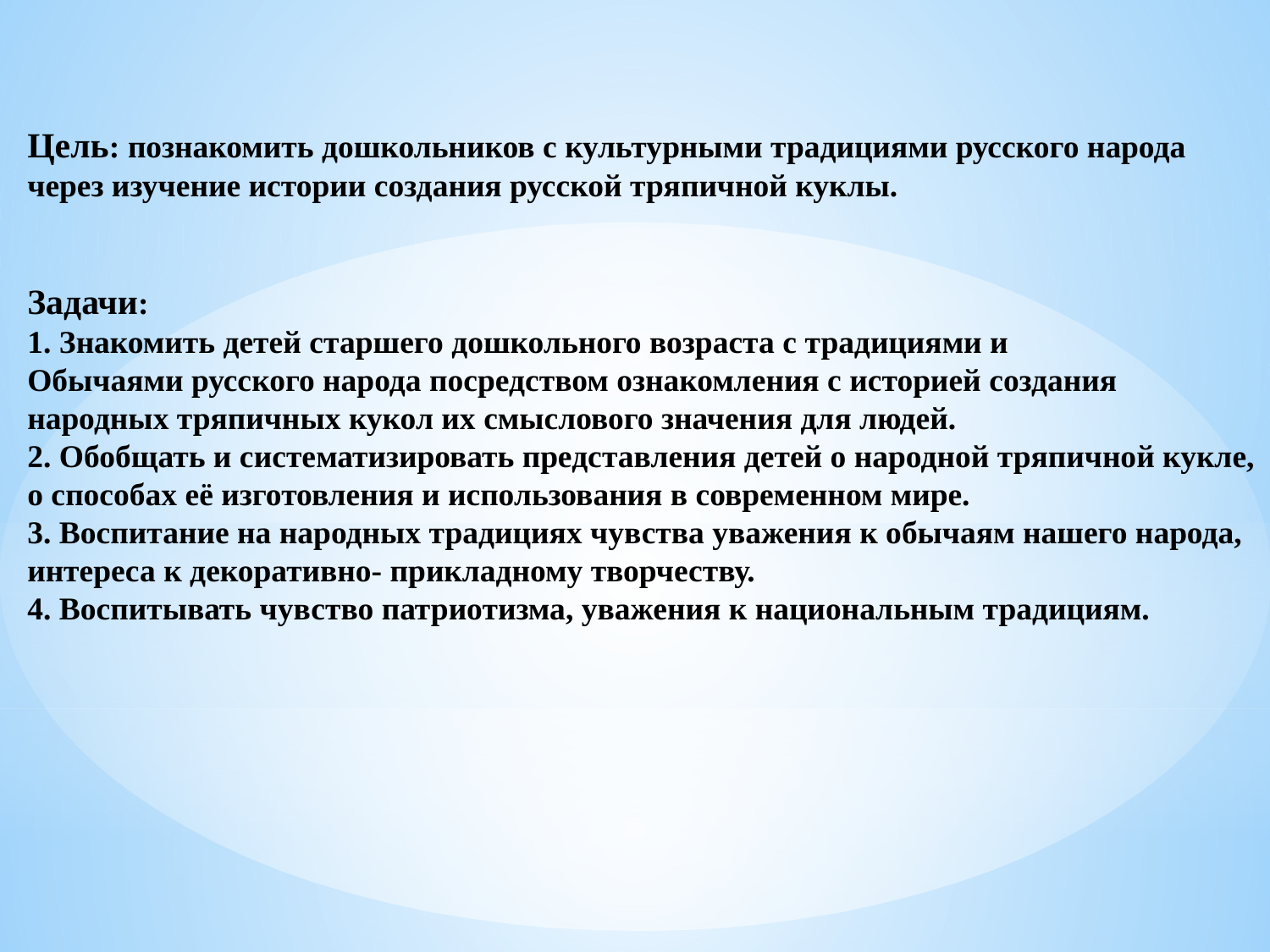

Цель: познакомить дошкольников с культурными традициями русского народа
через изучение истории создания русской тряпичной куклы.

Задачи:
1. Знакомить детей старшего дошкольного возраста с традициями и
Обычаями русского народа посредством ознакомления с историей создания
народных тряпичных кукол их смыслового значения для людей.
2. Обобщать и систематизировать представления детей о народной тряпичной кукле,
о способах её изготовления и использования в современном мире.
3. Воспитание на народных традициях чувства уважения к обычаям нашего народа,
интереса к декоративно- прикладному творчеству.
4. Воспитывать чувство патриотизма, уважения к национальным традициям.